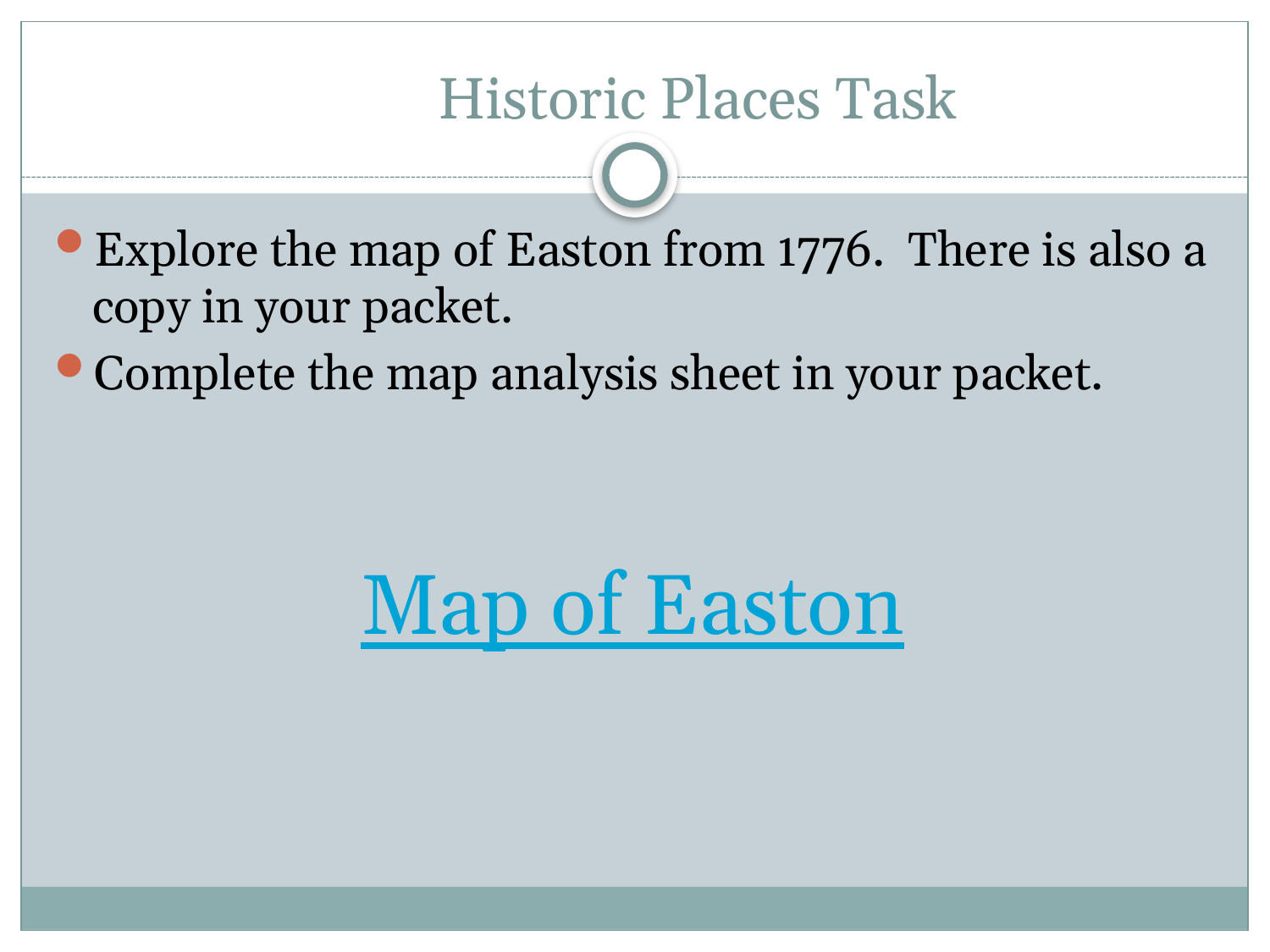

# Historic Places Task
Explore the map of Easton from 1776.  There is also a copy in your packet.
Complete the map analysis sheet in your packet.

Map of Easton